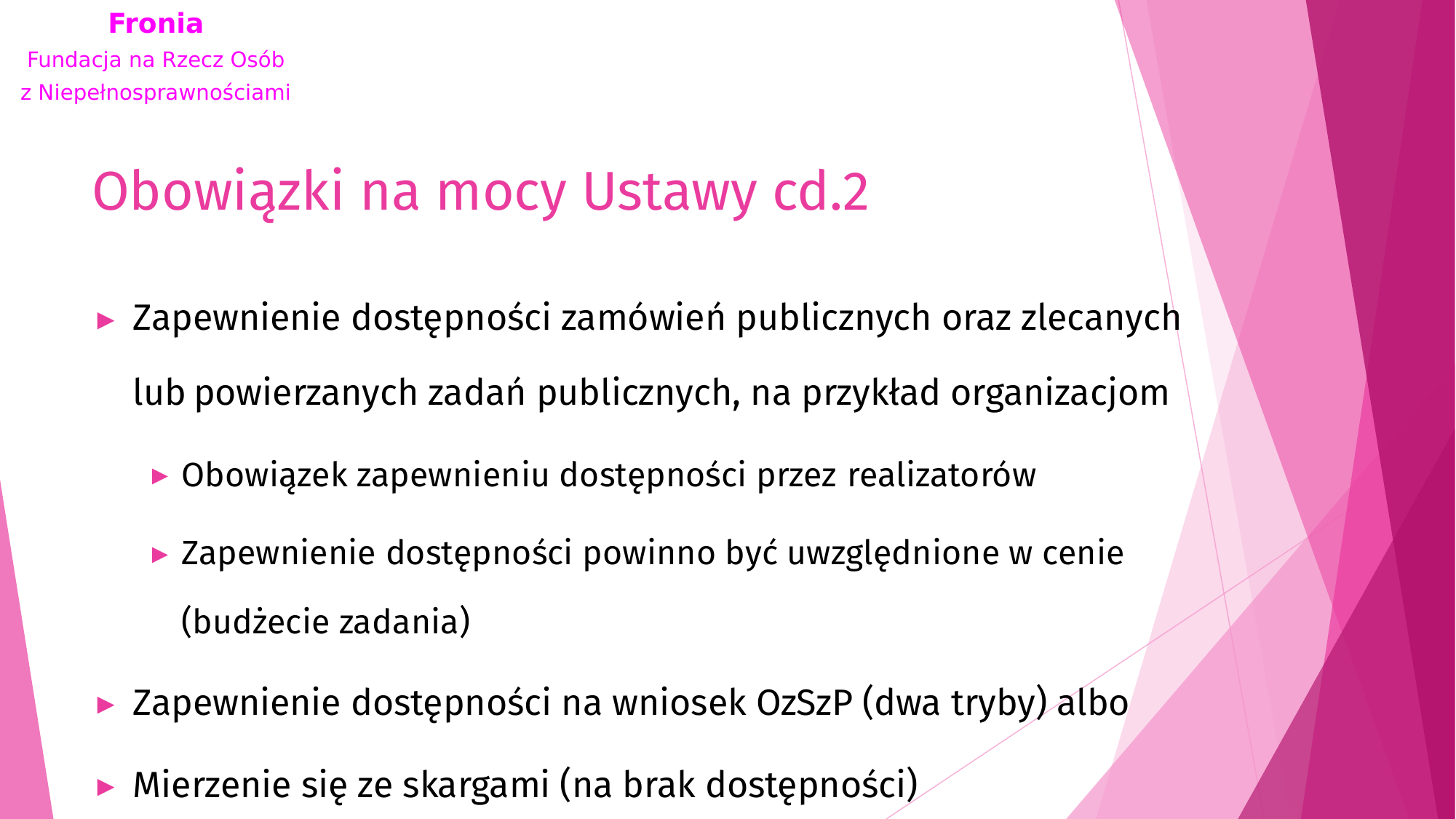

# Obowiązki na mocy Ustawy cd.2
Zapewnienie dostępności zamówień publicznych oraz zlecanych lub powierzanych zadań publicznych, na przykład organizacjom
Obowiązek zapewnieniu dostępności przez realizatorów
Zapewnienie dostępności powinno być uwzględnione w cenie (budżecie zadania)
Zapewnienie dostępności na wniosek OzSzP (dwa tryby) albo
Mierzenie się ze skargami (na brak dostępności)